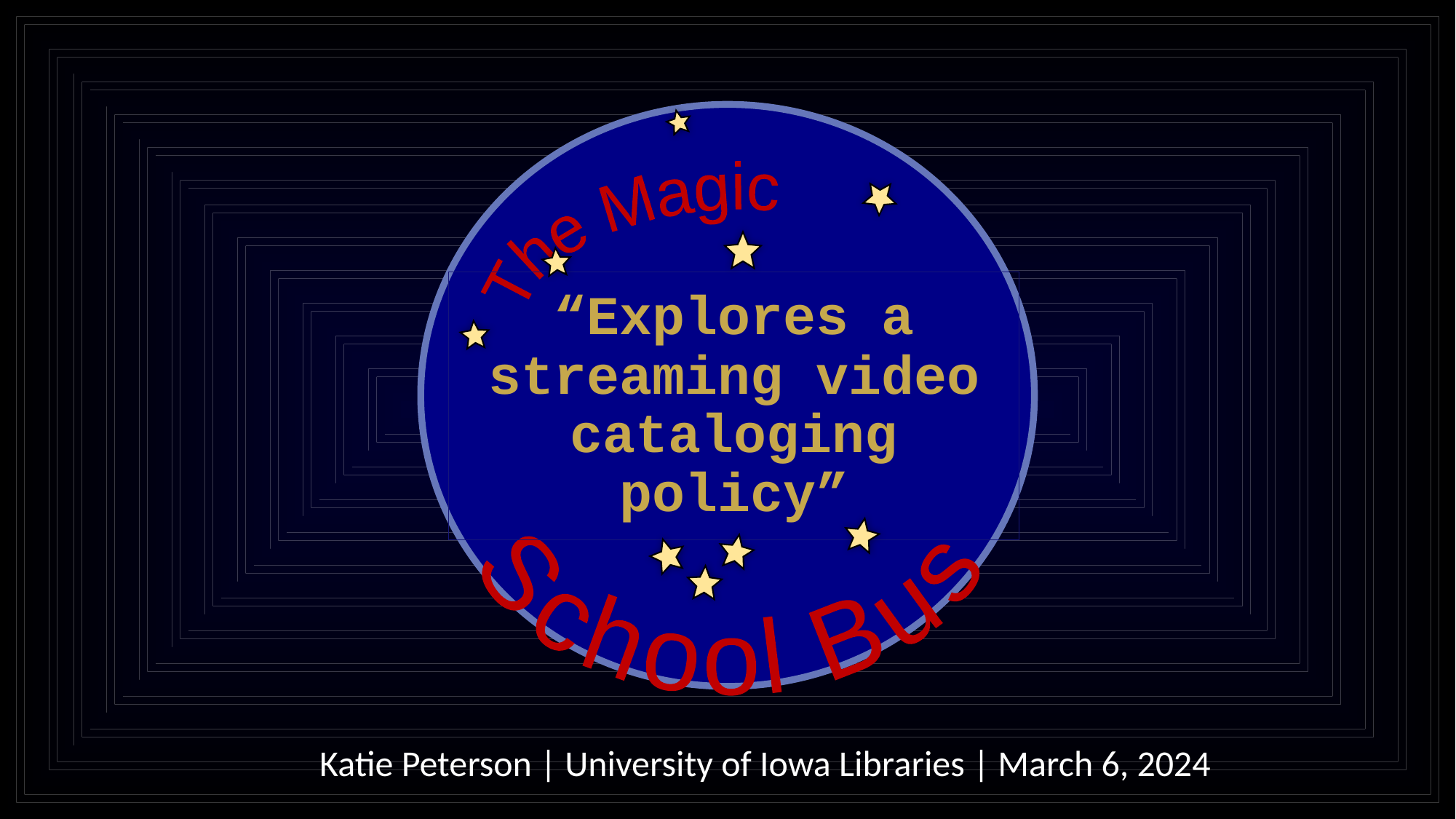

The Magic

“Explores a streaming video cataloging policy”

School Bus

Katie Peterson | University of Iowa Libraries | March 6, 2024